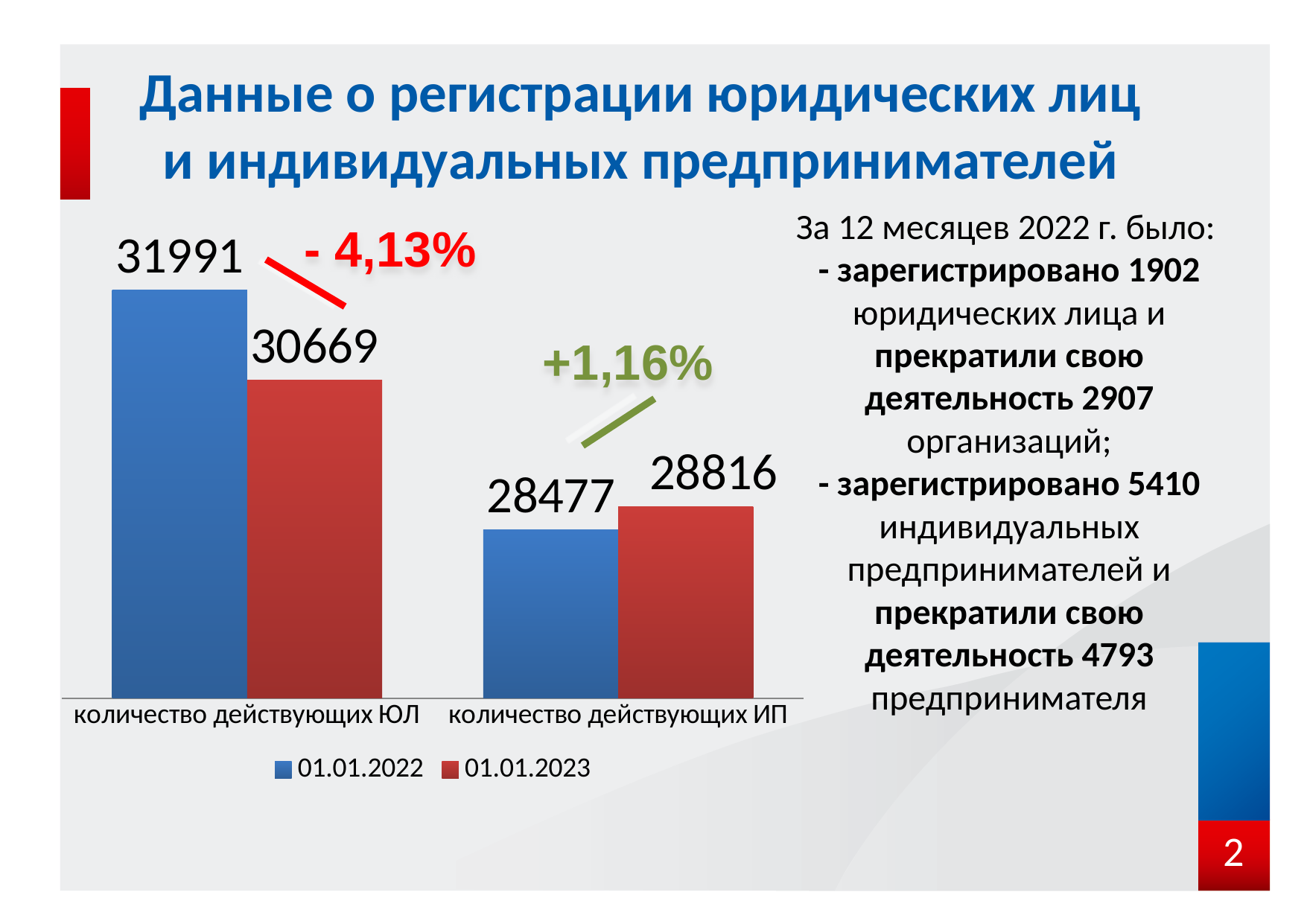

# Данные о регистрации юридических лиц и индивидуальных предпринимателей
За 12 месяцев 2022 г. было:
- зарегистрировано 1902 юридических лица и прекратили свою деятельность 2907 организаций;
- зарегистрировано 5410 индивидуальных предпринимателей и прекратили свою деятельность 4793 предпринимателя

### Chart

| Category | 01.01.2022 | 01.01.2023 |
|---|---|---|
| количество действующих ЮЛ | 31991.0 | 30669.0 |
| количество действующих ИП | 28477.0 | 28816.0 |
2